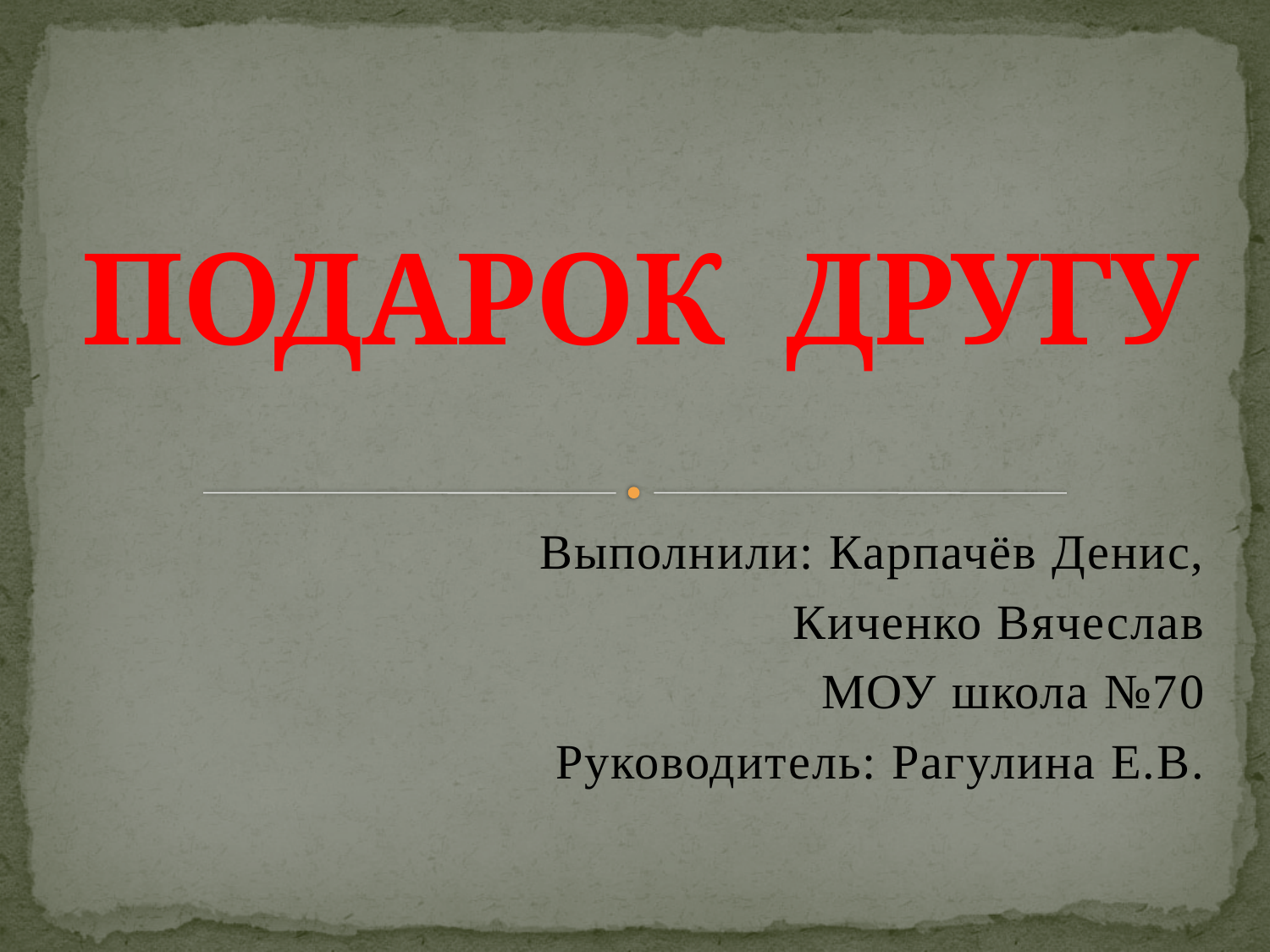

# ПОДАРОК  ДРУГУ
Выполнили: Карпачёв Денис,
Киченко Вячеслав
МОУ школа №70
Руководитель: Рагулина Е.В.